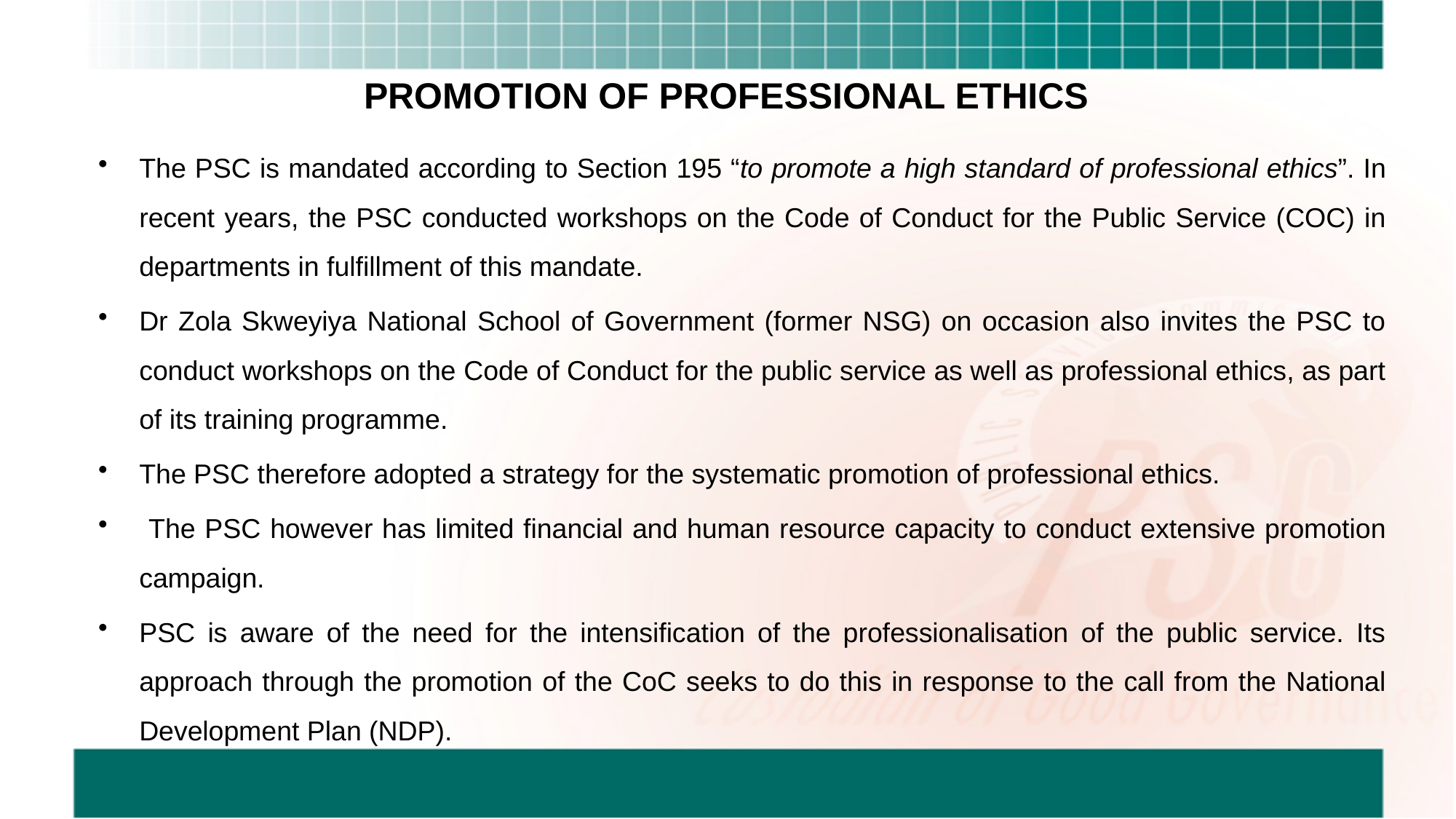

# PROMOTION OF PROFESSIONAL ETHICS
The PSC is mandated according to Section 195 “to promote a high standard of professional ethics”. In recent years, the PSC conducted workshops on the Code of Conduct for the Public Service (COC) in departments in fulfillment of this mandate.
Dr Zola Skweyiya National School of Government (former NSG) on occasion also invites the PSC to conduct workshops on the Code of Conduct for the public service as well as professional ethics, as part of its training programme.
The PSC therefore adopted a strategy for the systematic promotion of professional ethics.
 The PSC however has limited financial and human resource capacity to conduct extensive promotion campaign.
PSC is aware of the need for the intensification of the professionalisation of the public service. Its approach through the promotion of the CoC seeks to do this in response to the call from the National Development Plan (NDP).